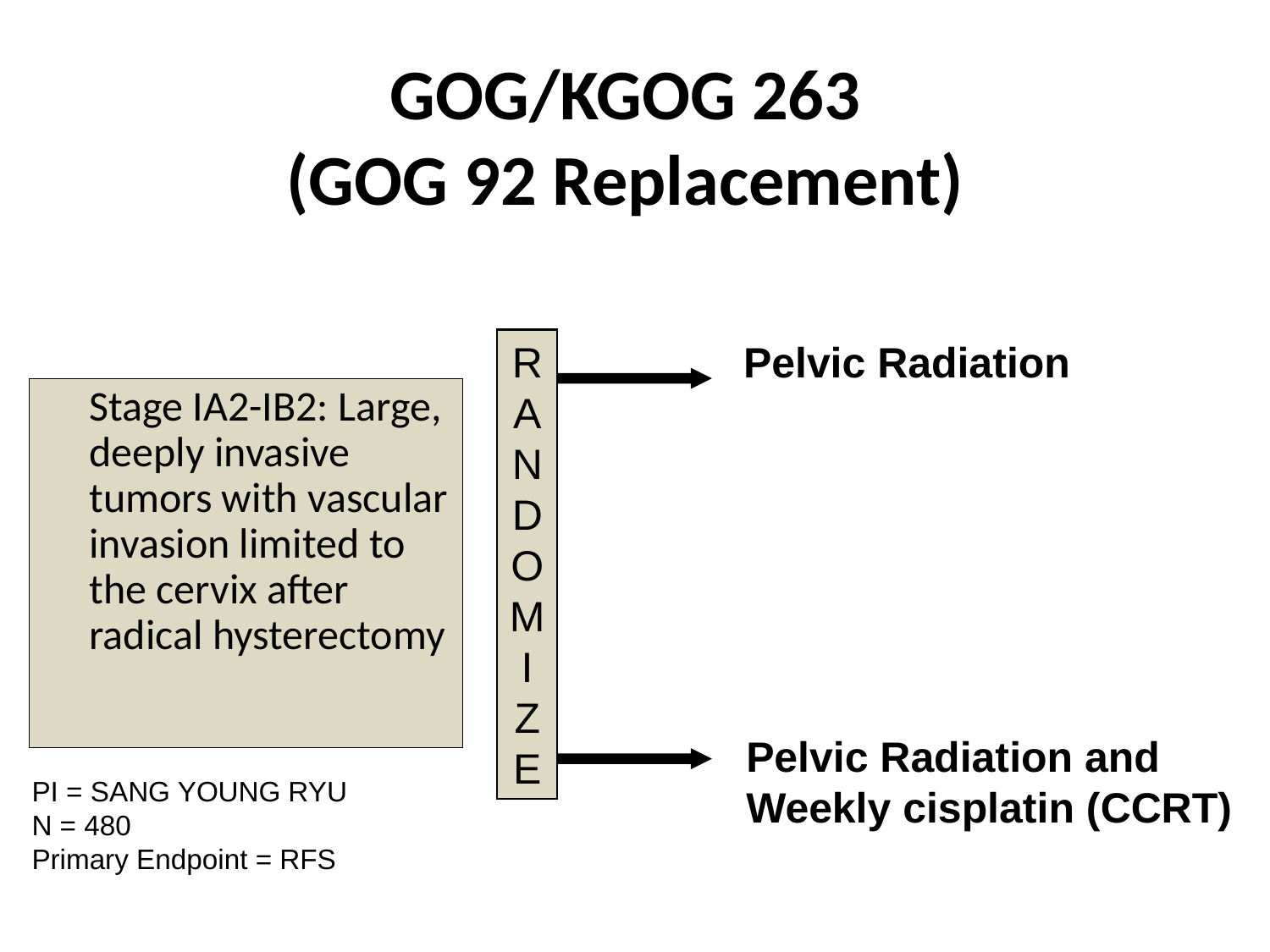

GOG/KGOG 263
(GOG 92 Replacement)
R
A
N
D
O
M
I
Z
E
Pelvic Radiation

	Stage IA2-IB2: Large, deeply invasive tumors with vascular invasion limited to the cervix after radical hysterectomy
Pelvic Radiation and
Weekly cisplatin (CCRT)

PI = SANG YOUNG RYU
N = 480
Primary Endpoint = RFS